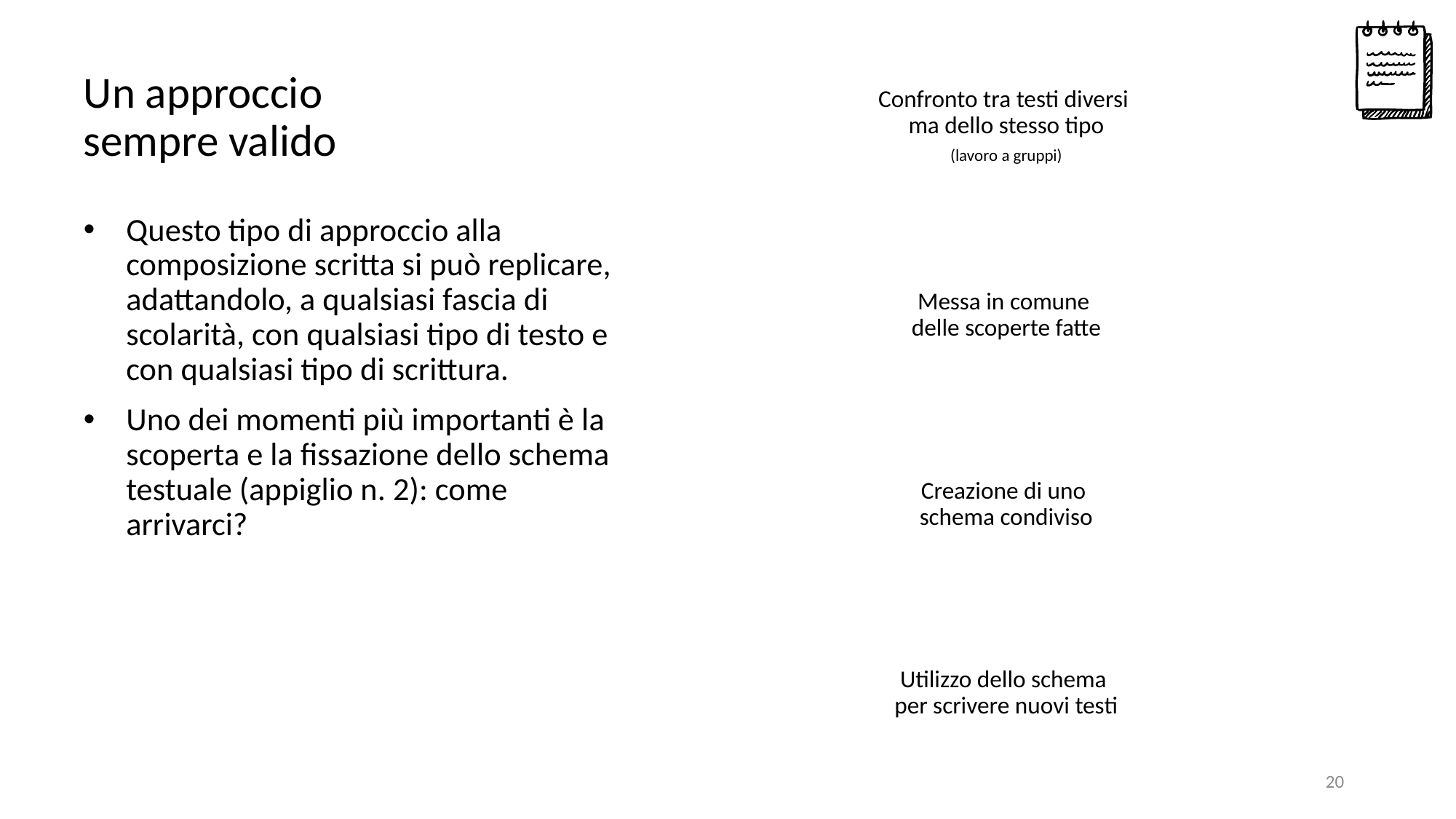

# Un approccio sempre valido
Utilizzo dello schema
per scrivere nuovi testi
Creazione di uno
schema condiviso
Messa in comune
delle scoperte fatte
Confronto tra testi diversi
ma dello stesso tipo
(lavoro a gruppi)
Questo tipo di approccio alla composizione scritta si può replicare, adattandolo, a qualsiasi fascia di scolarità, con qualsiasi tipo di testo e con qualsiasi tipo di scrittura.
Uno dei momenti più importanti è la scoperta e la fissazione dello schema testuale (appiglio n. 2): come arrivarci?

20